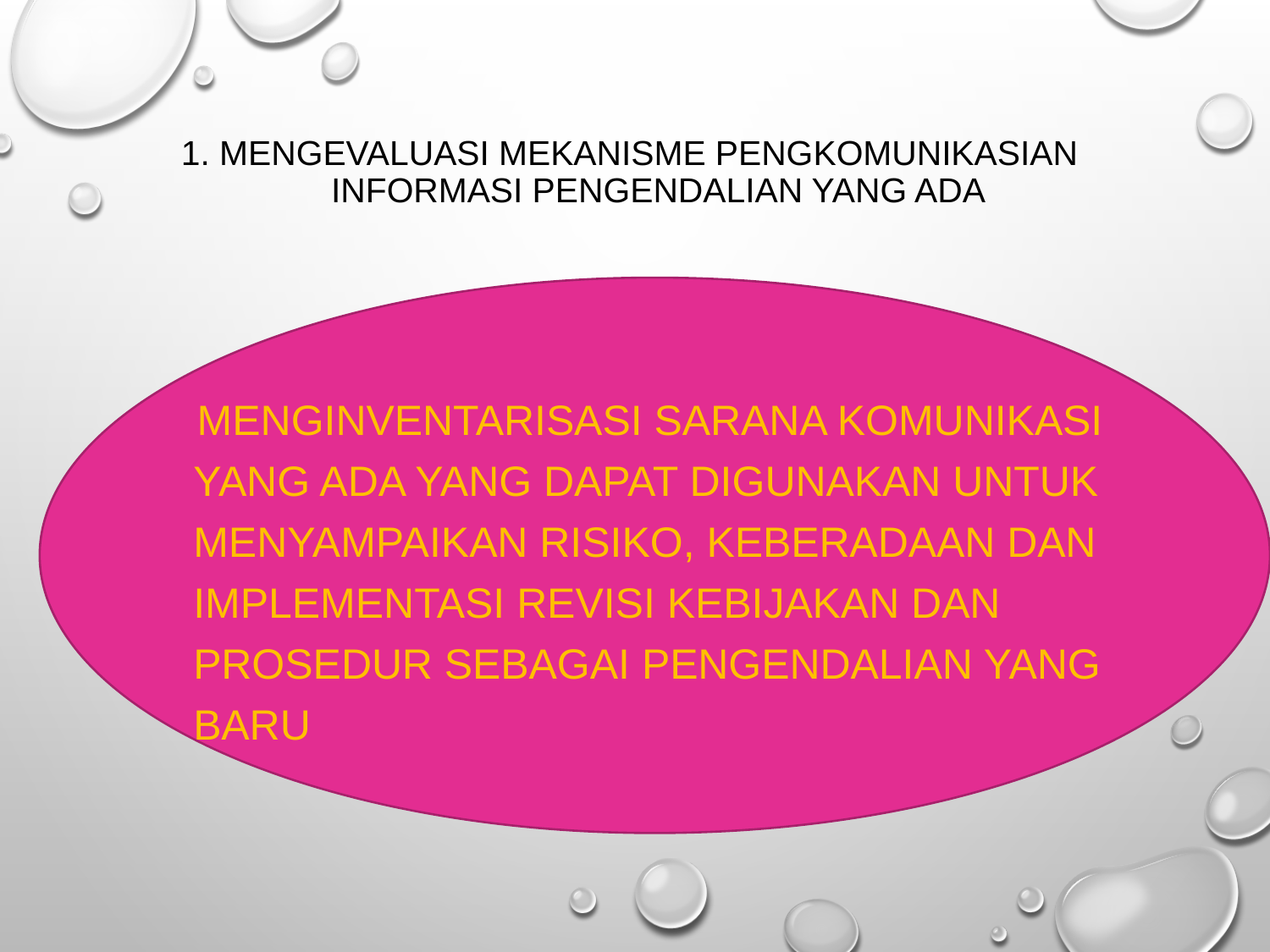

# 1. Mengevaluasi mekanisme pengkomunikasian Informasi pengendalian yang ada

   Menginventarisasi sarana komunikasi yang ada yang dapat digunakan untuk menyampaikan Risiko, keberadaan dan implementasi revisi kebijakan dan prosedur sebagai pengendalian yang baru